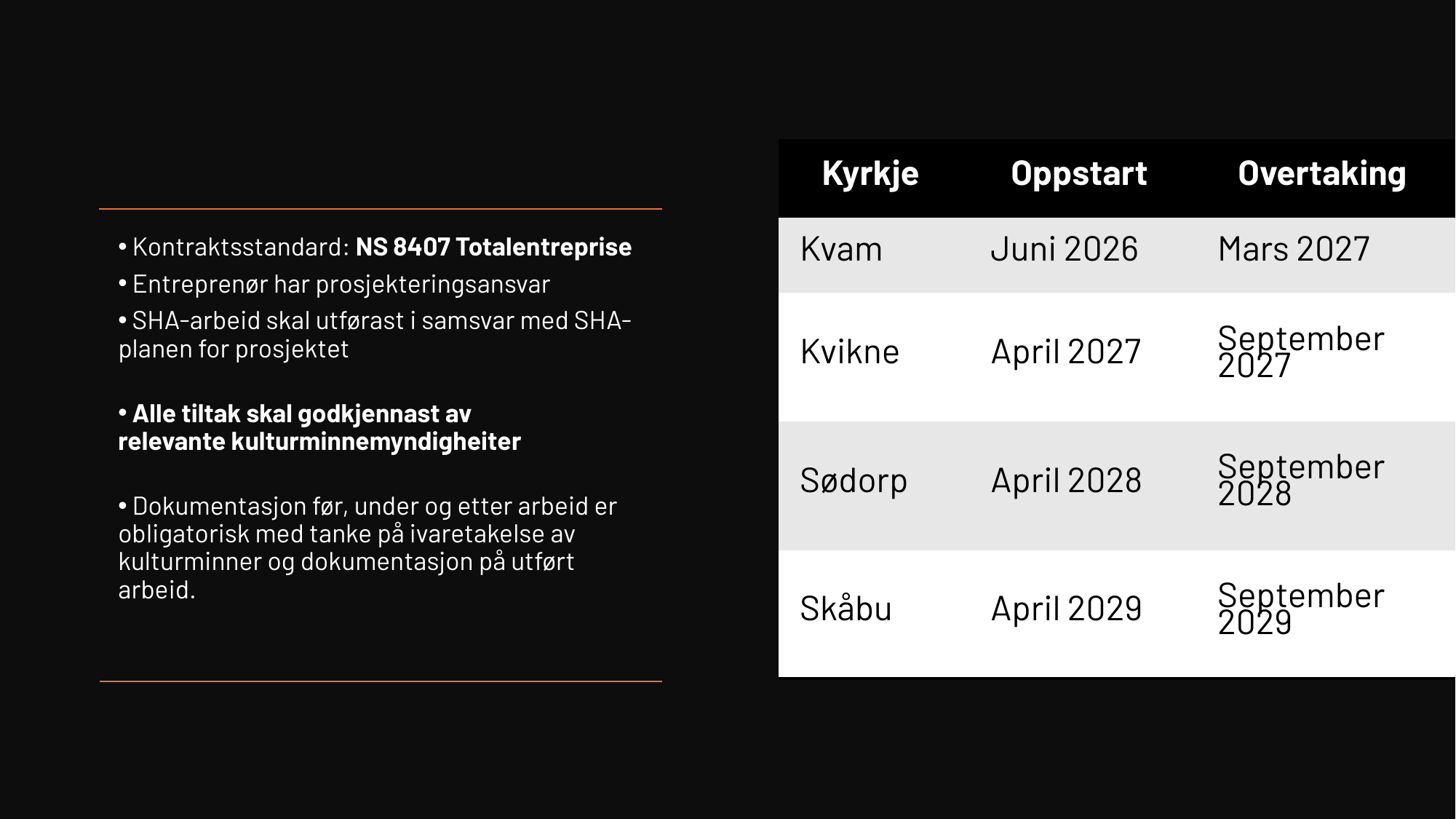

| Kyrkje | Oppstart | Overtaking |
| --- | --- | --- |
| Kvam | Juni 2026 | Mars 2027 |
| Kvikne | April 2027 | September 2027 |
| Sødorp | April 2028 | September 2028 |
| Skåbu | April 2029 | September 2029 |
 Kontraktsstandard: NS 8407 Totalentreprise
 Entreprenør har prosjekteringsansvar
 SHA-arbeid skal utførast i samsvar med SHA-planen for prosjektet
 Alle tiltak skal godkjennast av relevante kulturminnemyndigheiter
 Dokumentasjon før, under og etter arbeid er obligatorisk med tanke på ivaretakelse av kulturminner og dokumentasjon på utført arbeid.